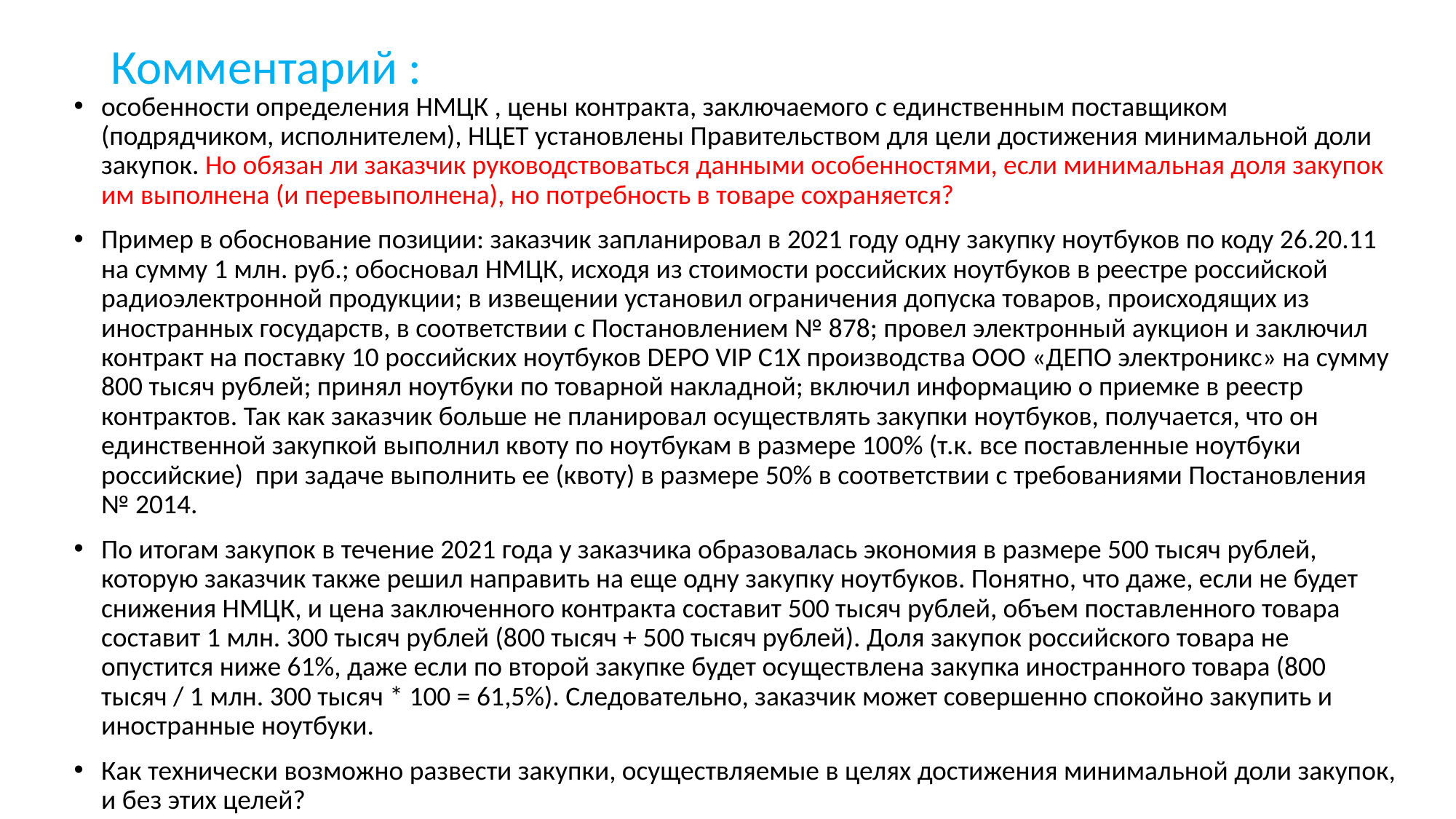

# Комментарий :
особенности определения НМЦК , цены контракта, заключаемого с единственным поставщиком (подрядчиком, исполнителем), НЦЕТ установлены Правительством для цели достижения минимальной доли закупок. Но обязан ли заказчик руководствоваться данными особенностями, если минимальная доля закупок им выполнена (и перевыполнена), но потребность в товаре сохраняется?
Пример в обоснование позиции: заказчик запланировал в 2021 году одну закупку ноутбуков по коду 26.20.11 на сумму 1 млн. руб.; обосновал НМЦК, исходя из стоимости российских ноутбуков в реестре российской радиоэлектронной продукции; в извещении установил ограничения допуска товаров, происходящих из иностранных государств, в соответствии с Постановлением № 878; провел электронный аукцион и заключил контракт на поставку 10 российских ноутбуков DEPO VIP C1X производства ООО «ДЕПО электроникс» на сумму 800 тысяч рублей; принял ноутбуки по товарной накладной; включил информацию о приемке в реестр контрактов. Так как заказчик больше не планировал осуществлять закупки ноутбуков, получается, что он единственной закупкой выполнил квоту по ноутбукам в размере 100% (т.к. все поставленные ноутбуки российские)  при задаче выполнить ее (квоту) в размере 50% в соответствии с требованиями Постановления № 2014.
По итогам закупок в течение 2021 года у заказчика образовалась экономия в размере 500 тысяч рублей, которую заказчик также решил направить на еще одну закупку ноутбуков. Понятно, что даже, если не будет снижения НМЦК, и цена заключенного контракта составит 500 тысяч рублей, объем поставленного товара составит 1 млн. 300 тысяч рублей (800 тысяч + 500 тысяч рублей). Доля закупок российского товара не опустится ниже 61%, даже если по второй закупке будет осуществлена закупка иностранного товара (800 тысяч / 1 млн. 300 тысяч * 100 = 61,5%). Следовательно, заказчик может совершенно спокойно закупить и иностранные ноутбуки.
Как технически возможно развести закупки, осуществляемые в целях достижения минимальной доли закупок, и без этих целей?